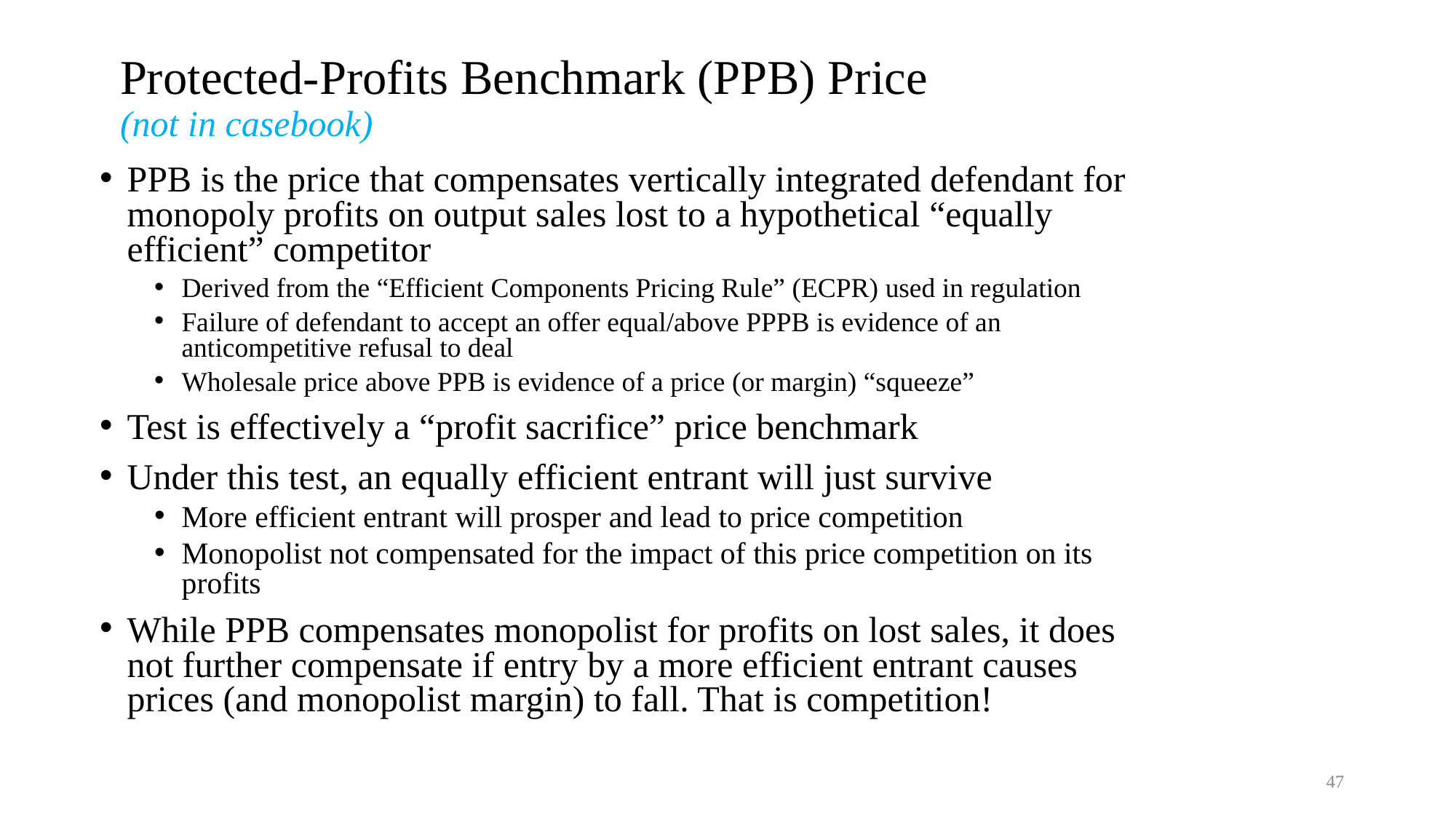

Protected-Profits Benchmark (PPB) Price
(not in casebook)
PPB is the price that compensates vertically integrated defendant for monopoly profits on output sales lost to a hypothetical “equally efficient” competitor
Derived from the “Efficient Components Pricing Rule” (ECPR) used in regulation
Failure of defendant to accept an offer equal/above PPPB is evidence of an anticompetitive refusal to deal
Wholesale price above PPB is evidence of a price (or margin) “squeeze”
Test is effectively a “profit sacrifice” price benchmark
Under this test, an equally efficient entrant will just survive
More efficient entrant will prosper and lead to price competition
Monopolist not compensated for the impact of this price competition on its profits
While PPB compensates monopolist for profits on lost sales, it does not further compensate if entry by a more efficient entrant causes prices (and monopolist margin) to fall. That is competition!

47